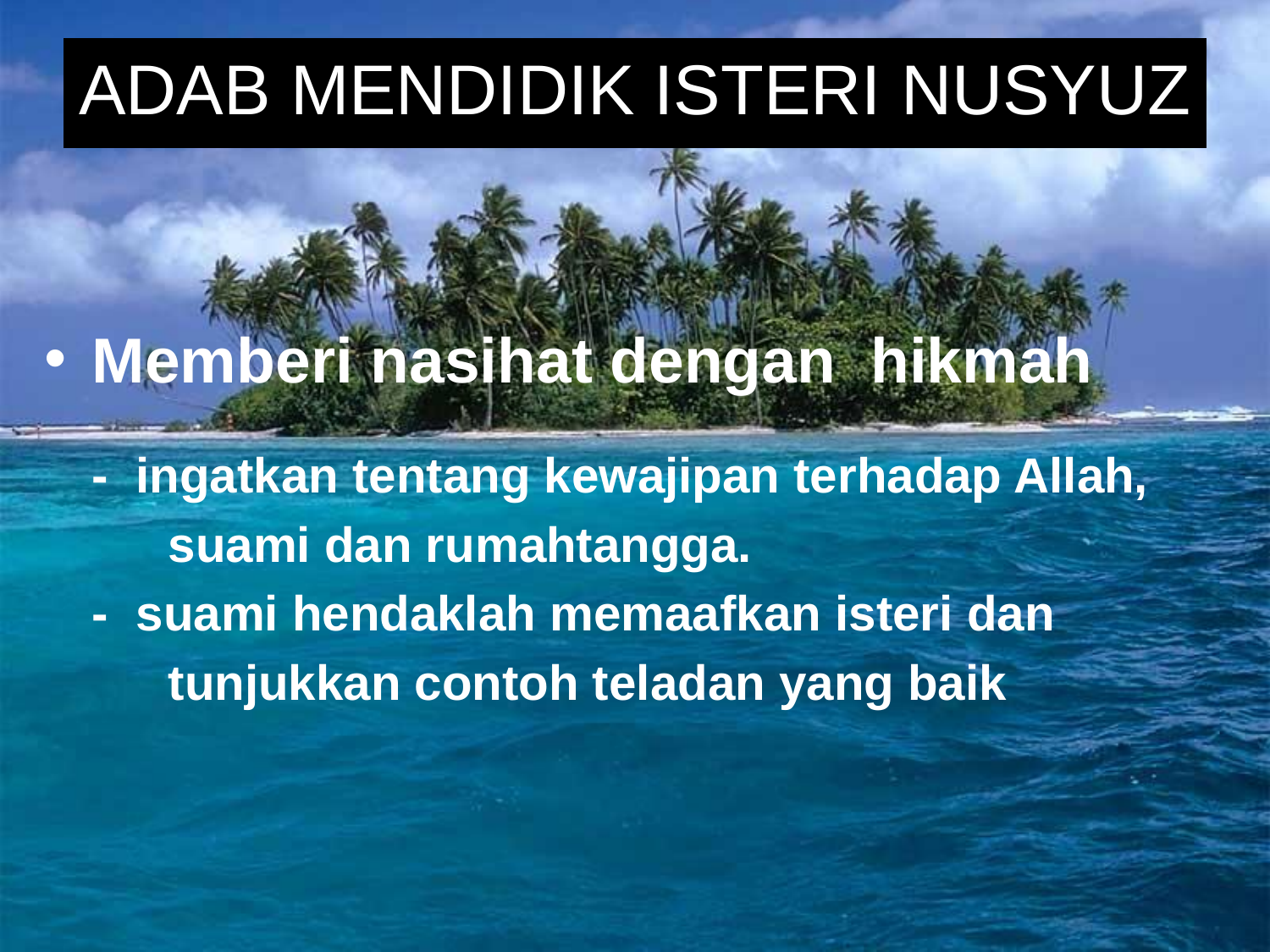

# ADAB MENDIDIK ISTERI NUSYUZ
Memberi nasihat dengan  hikmah

	-  ingatkan tentang kewajipan terhadap Allah,
         suami dan rumahtangga.
	-  suami hendaklah memaafkan isteri dan
         tunjukkan contoh teladan yang baik